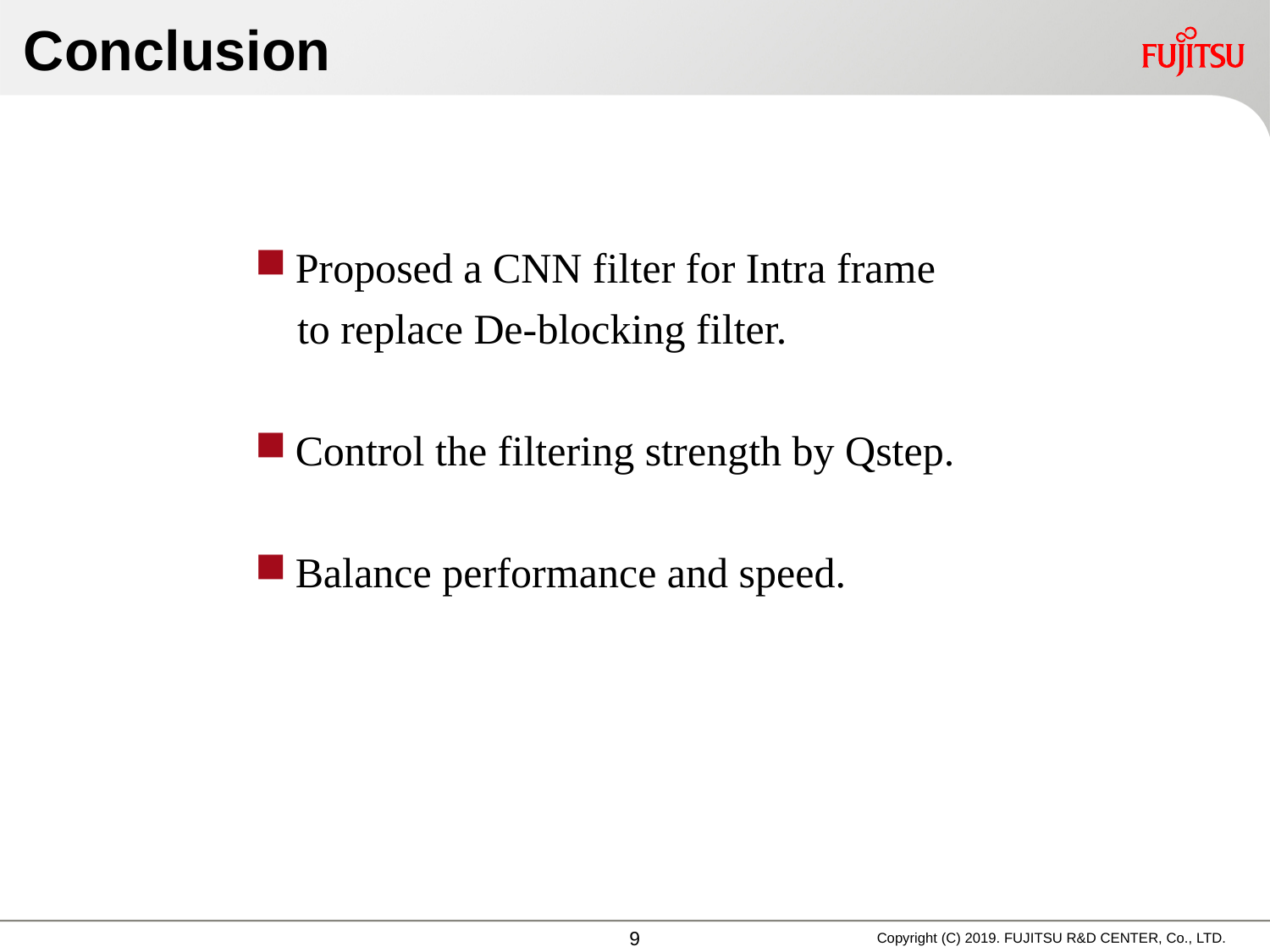

# Conclusion
Proposed a CNN filter for Intra frame
    to replace De-blocking filter.

Control the filtering strength by Qstep.

Balance performance and speed.
9
Copyright (C) 2019. FUJITSU R&D CENTER, Co., LTD.